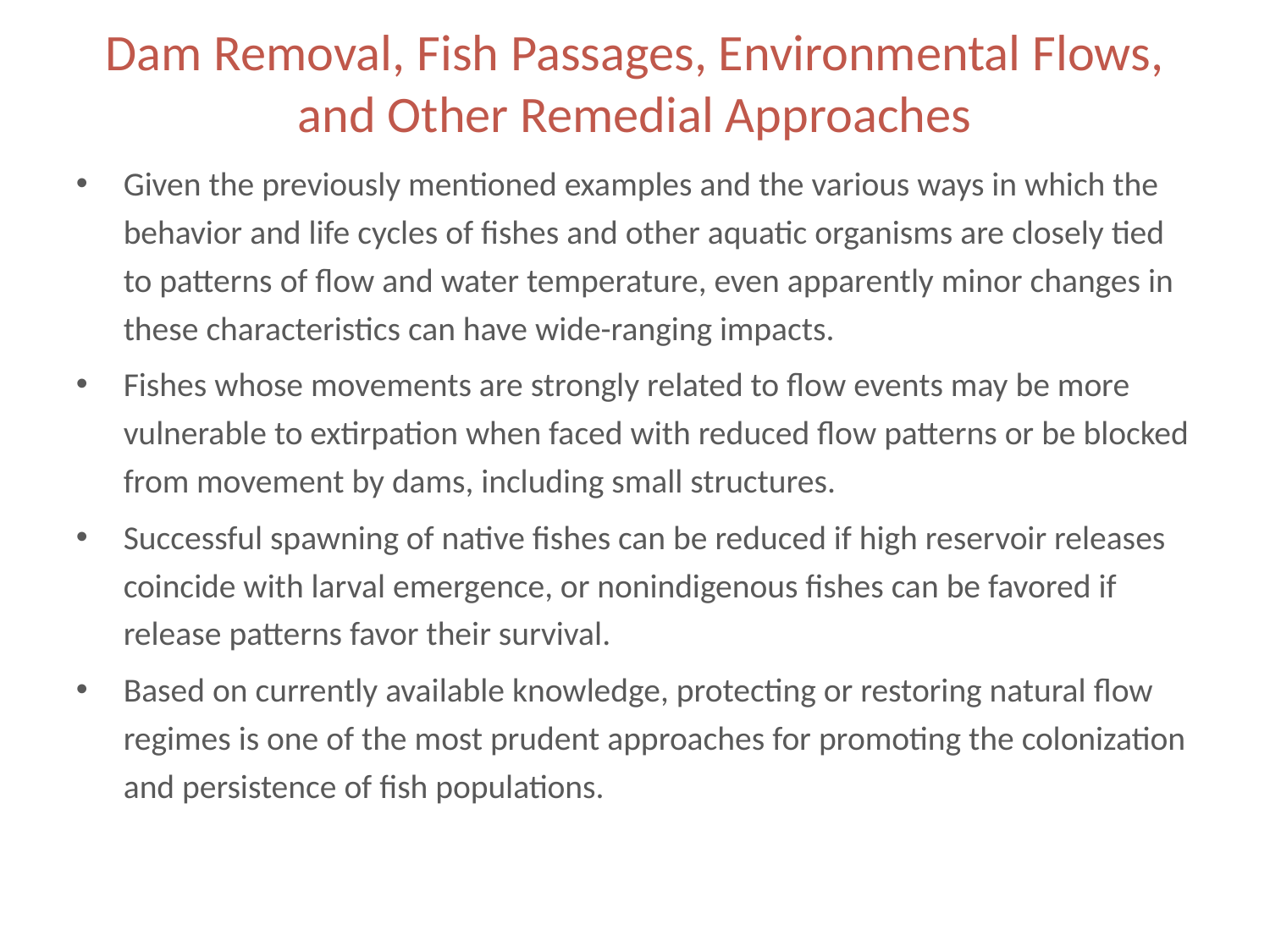

# Dam Removal, Fish Passages, Environmental Flows, and Other Remedial Approaches
Given the previously mentioned examples and the various ways in which the behavior and life cycles of fishes and other aquatic organisms are closely tied to patterns of flow and water temperature, even apparently minor changes in these characteristics can have wide-ranging impacts.
Fishes whose movements are strongly related to flow events may be more vulnerable to extirpation when faced with reduced flow patterns or be blocked from movement by dams, including small structures.
Successful spawning of native fishes can be reduced if high reservoir releases coincide with larval emergence, or nonindigenous fishes can be favored if release patterns favor their survival.
Based on currently available knowledge, protecting or restoring natural flow regimes is one of the most prudent approaches for promoting the colonization and persistence of fish populations.